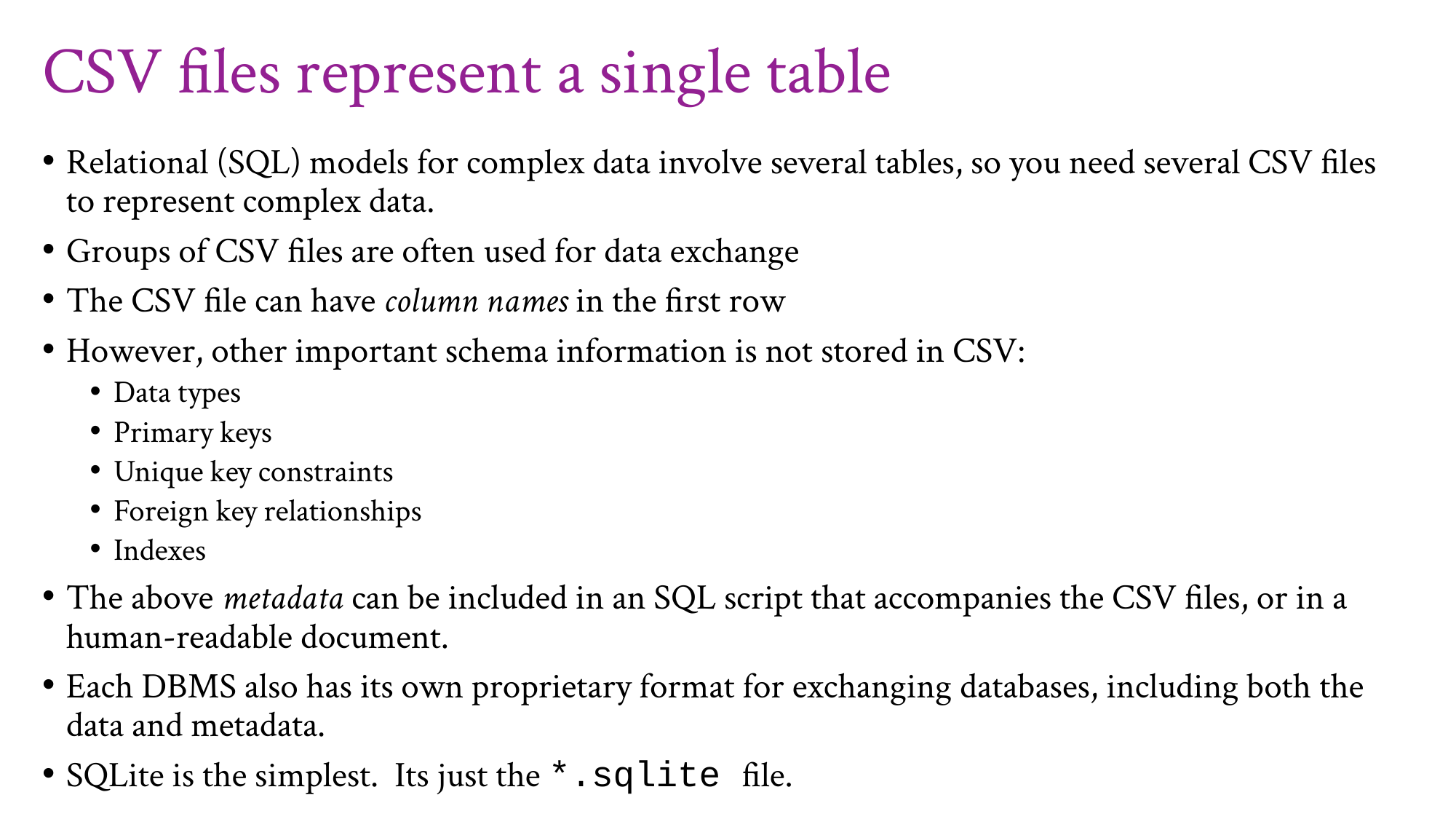

# CSV files represent a single table
Relational (SQL) models for complex data involve several tables, so you need several CSV files to represent complex data.
Groups of CSV files are often used for data exchange
The CSV file can have column names in the first row
However, other important schema information is not stored in CSV:
Data types
Primary keys
Unique key constraints
Foreign key relationships
Indexes
The above metadata can be included in an SQL script that accompanies the CSV files, or in a human-readable document.
Each DBMS also has its own proprietary format for exchanging databases, including both the data and metadata.
SQLite is the simplest.  Its just the *.sqlite file.